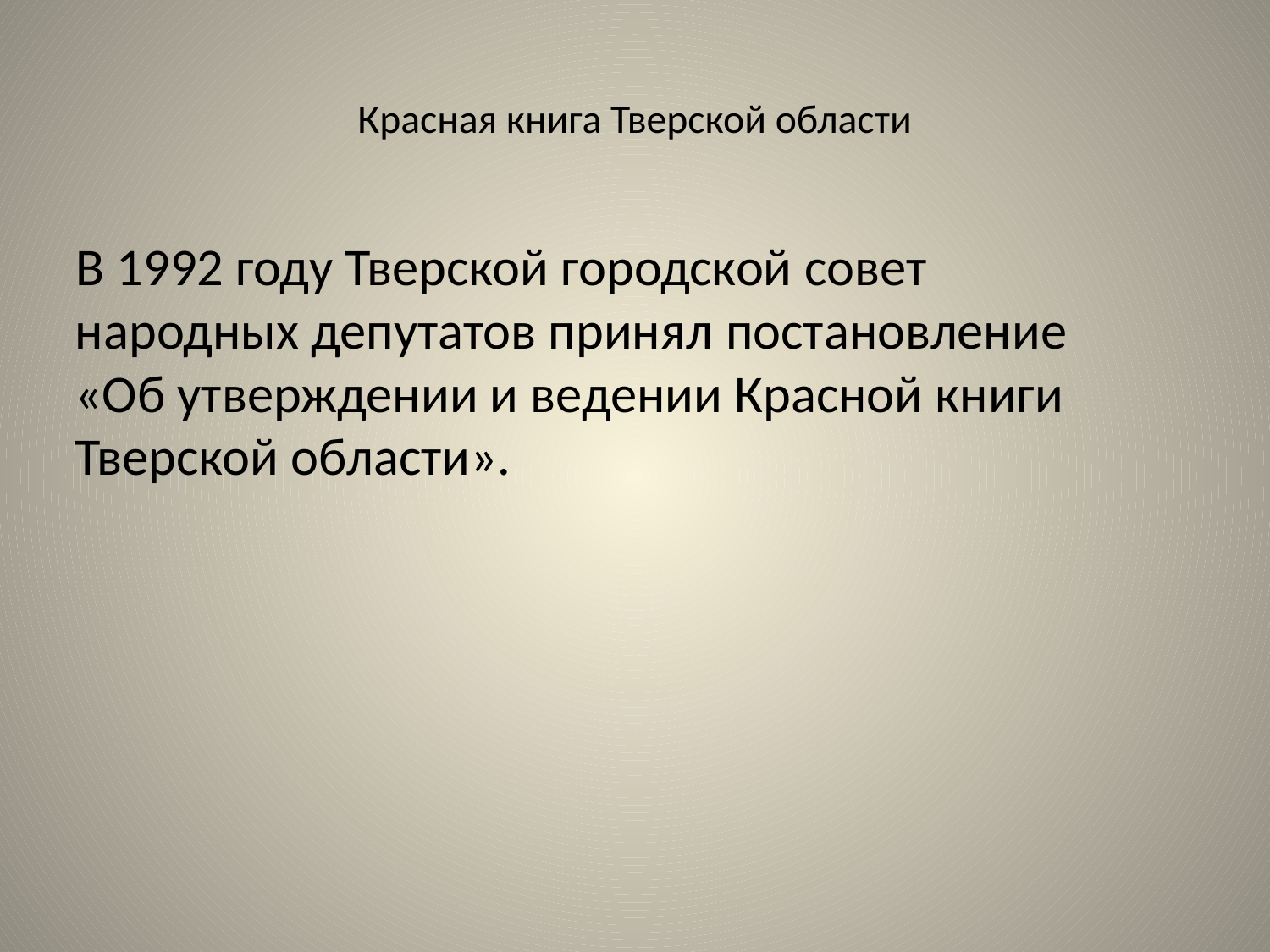

# Красная книга Тверской области
    В 1992 году Тверской городской совет народных депутатов принял постановление «Об утверждении и ведении Красной книги Тверской области».